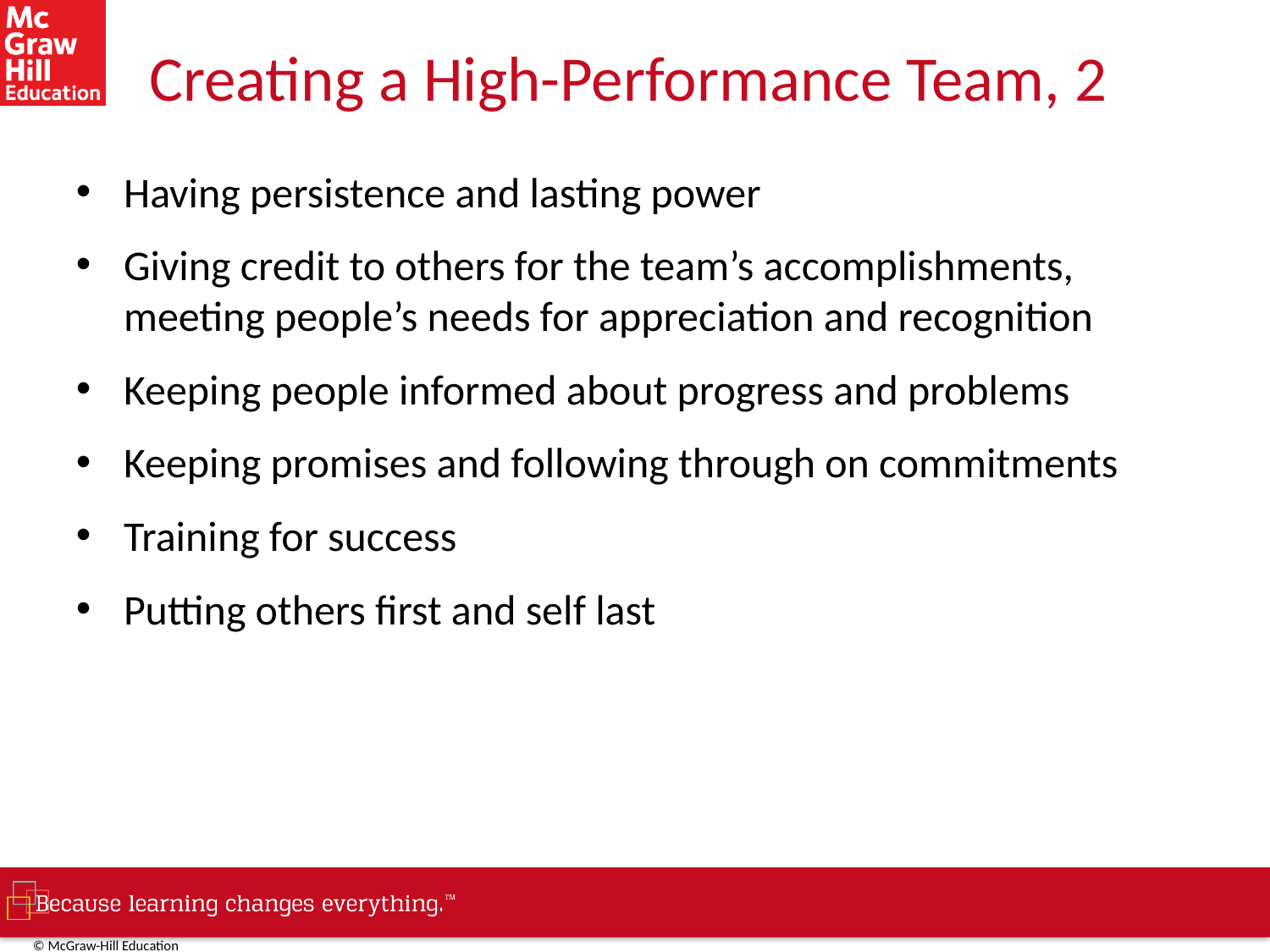

# Creating a High-Performance Team, 2
Having persistence and lasting power
Giving credit to others for the team’s accomplishments, meeting people’s needs for appreciation and recognition
Keeping people informed about progress and problems
Keeping promises and following through on commitments
Training for success
Putting others first and self last